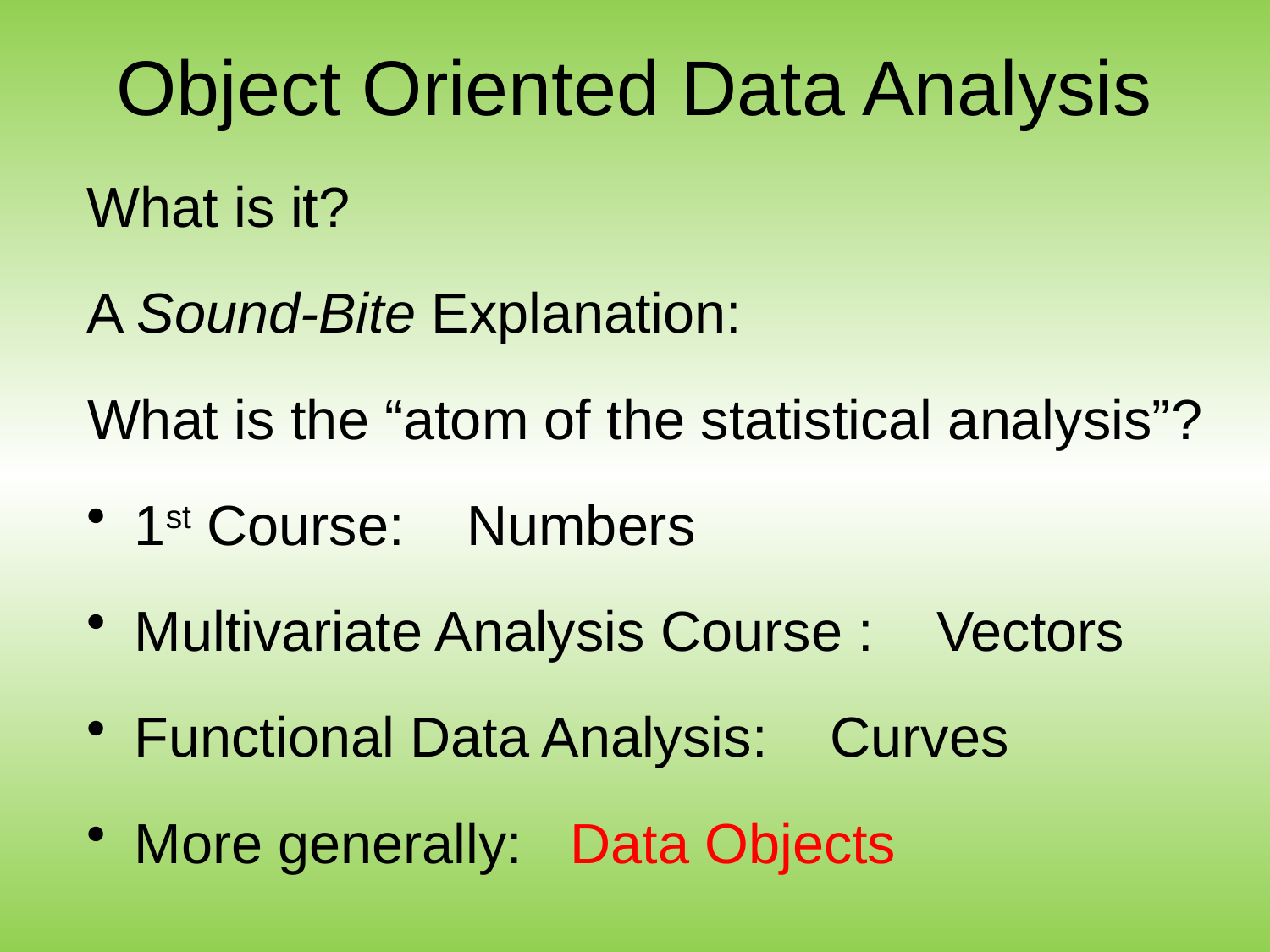

# Object Oriented Data Analysis
What is it?
A Sound-Bite Explanation:
What is the “atom of the statistical analysis”?
1st Course:    Numbers
Multivariate Analysis Course :    Vectors
Functional Data Analysis:    Curves
More generally:   Data Objects